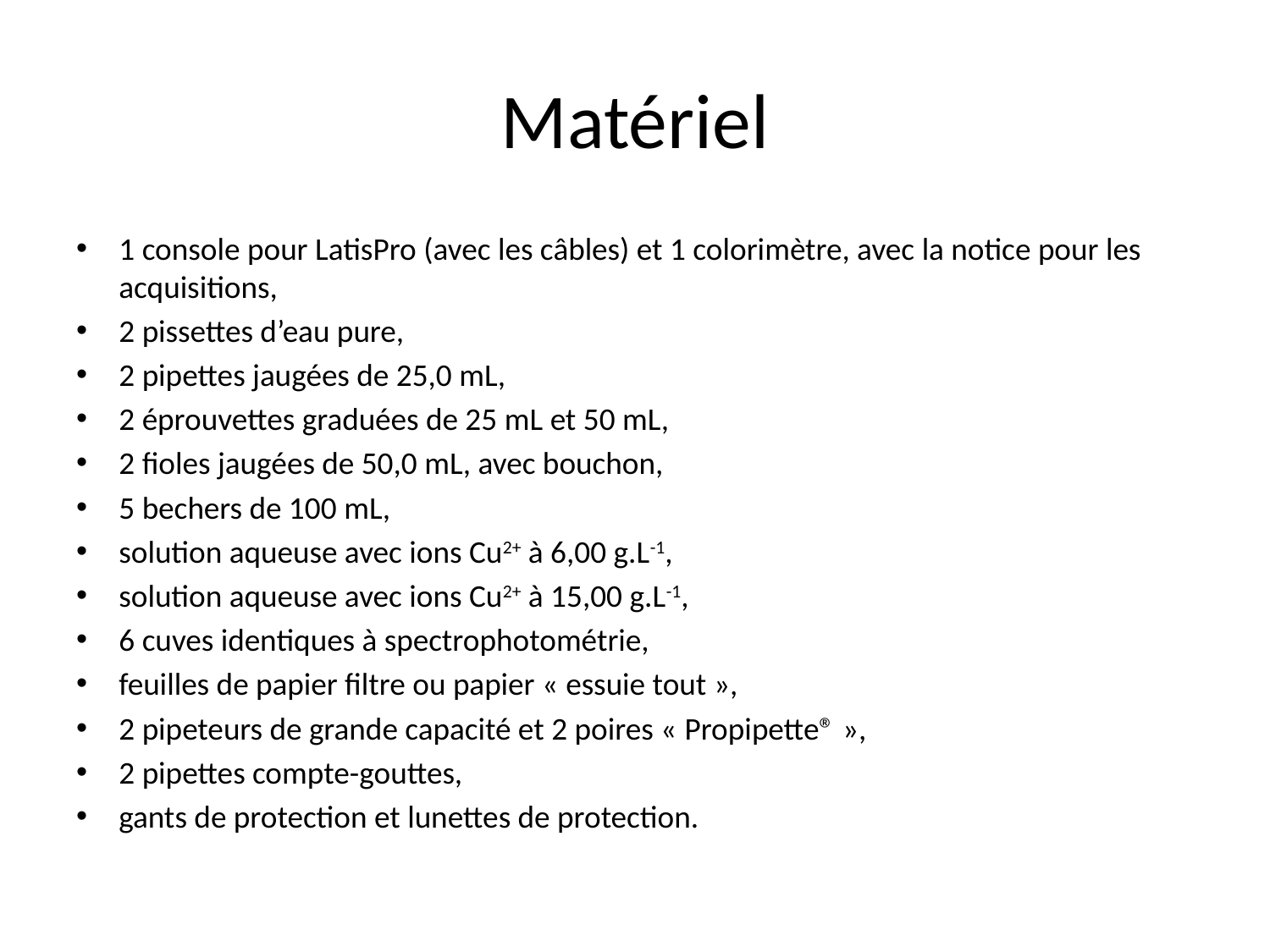

# Matériel
1 console pour LatisPro (avec les câbles) et 1 colorimètre, avec la notice pour les acquisitions,
2 pissettes d’eau pure,
2 pipettes jaugées de 25,0 mL,
2 éprouvettes graduées de 25 mL et 50 mL,
2 fioles jaugées de 50,0 mL, avec bouchon,
5 bechers de 100 mL,
solution aqueuse avec ions Cu2+ à 6,00 g.L-1,
solution aqueuse avec ions Cu2+ à 15,00 g.L-1,
6 cuves identiques à spectrophotométrie,
feuilles de papier filtre ou papier « essuie tout »,
2 pipeteurs de grande capacité et 2 poires « Propipette® »,
2 pipettes compte-gouttes,
gants de protection et lunettes de protection.